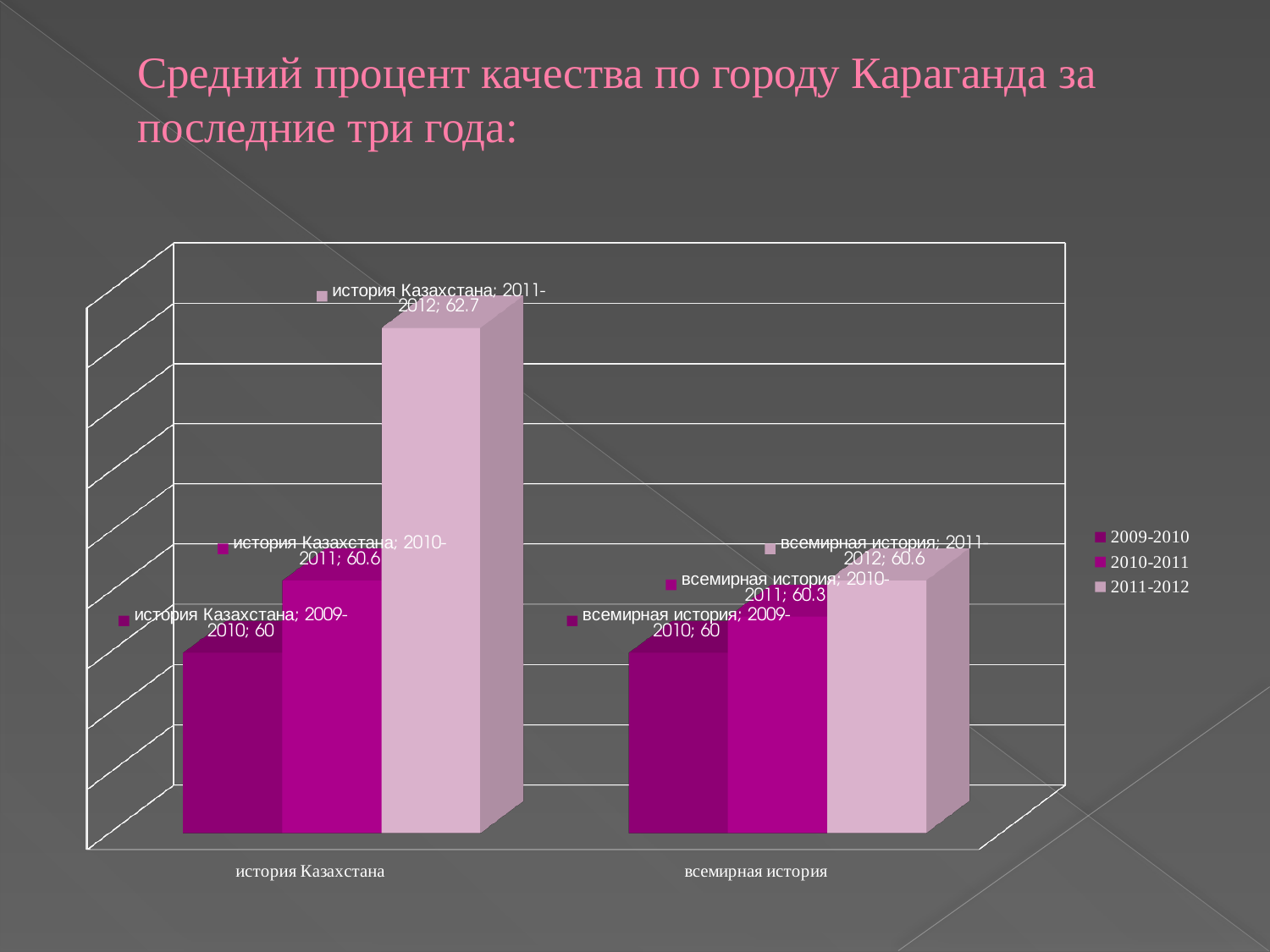

# Средний процент качества по городу Караганда за последние три года:

[unsupported chart]